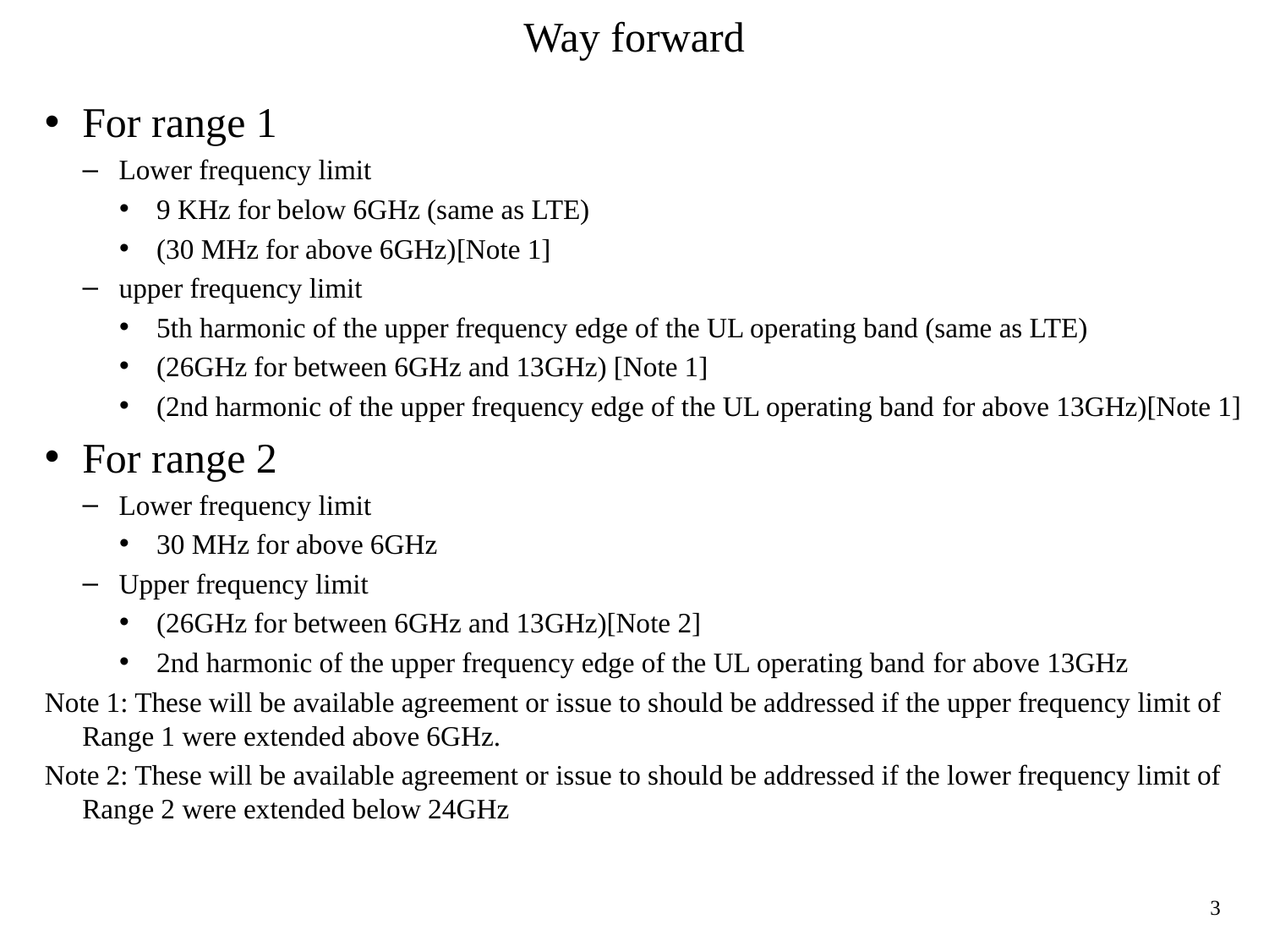

# Way forward
For range 1
Lower frequency limit
9 KHz for below 6GHz (same as LTE)
(30 MHz for above 6GHz)[Note 1]
upper frequency limit
5th harmonic of the upper frequency edge of the UL operating band (same as LTE)
(26GHz for between 6GHz and 13GHz) [Note 1]
(2nd harmonic of the upper frequency edge of the UL operating band for above 13GHz)[Note 1]
For range 2
Lower frequency limit
30 MHz for above 6GHz
Upper frequency limit
(26GHz for between 6GHz and 13GHz)[Note 2]
2nd harmonic of the upper frequency edge of the UL operating band for above 13GHz
Note 1: These will be available agreement or issue to should be addressed if the upper frequency limit of Range 1 were extended above 6GHz.
Note 2: These will be available agreement or issue to should be addressed if the lower frequency limit of Range 2 were extended below 24GHz

3